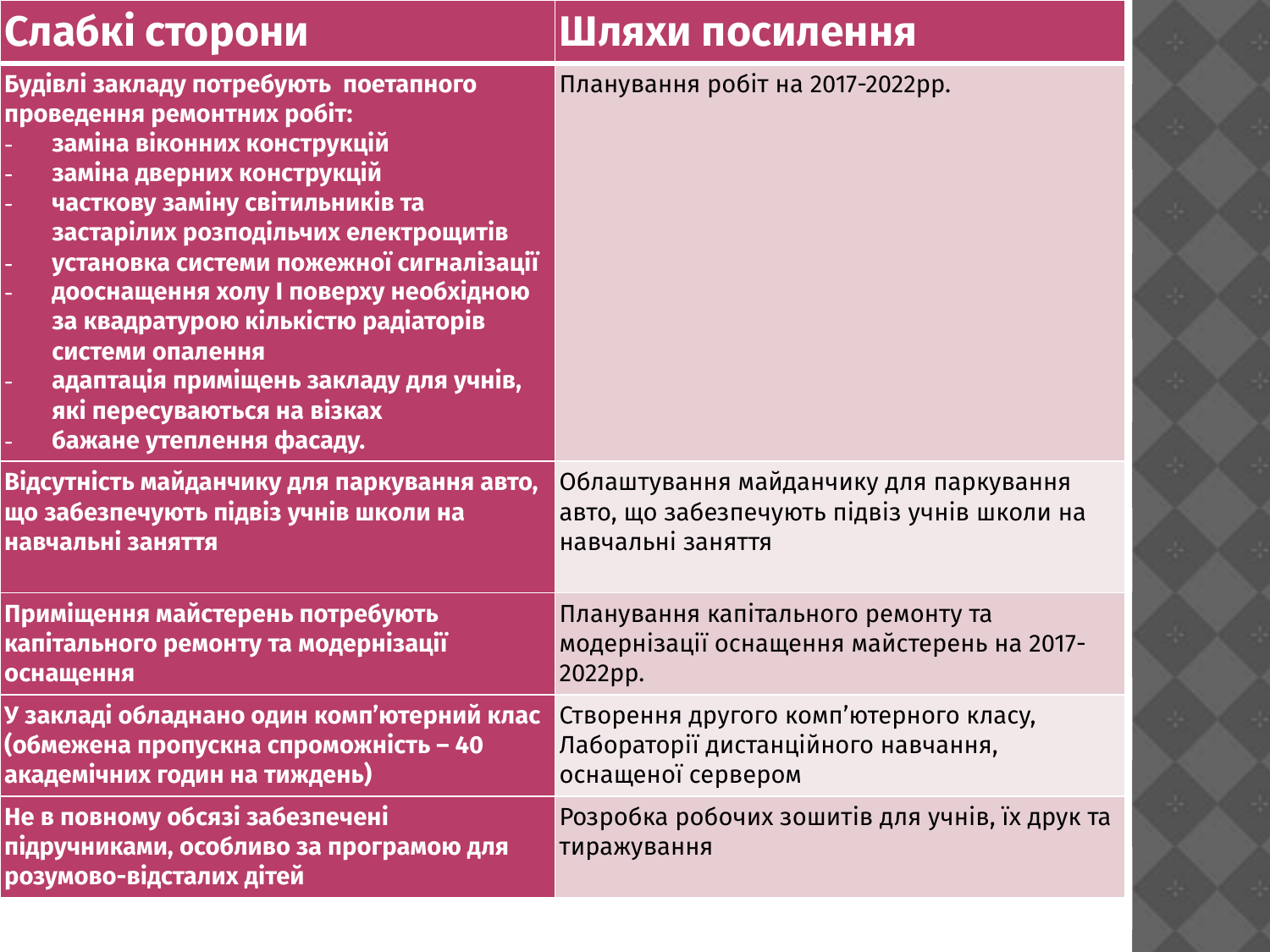

| Слабкі сторони | Шляхи посилення |
| --- | --- |
| Будівлі закладу потребують поетапного проведення ремонтних робіт: заміна віконних конструкцій заміна дверних конструкцій часткову заміну світильників та застарілих розподільчих електрощитів установка системи пожежної сигналізації дооснащення холу І поверху необхідною за квадратурою кількістю радіаторів системи опалення адаптація приміщень закладу для учнів, які пересуваються на візках бажане утеплення фасаду. | Планування робіт на 2017-2022рр. |
| Відсутність майданчику для паркування авто, що забезпечують підвіз учнів школи на навчальні заняття | Облаштування майданчику для паркування авто, що забезпечують підвіз учнів школи на навчальні заняття |
| Приміщення майстерень потребують капітального ремонту та модернізації оснащення | Планування капітального ремонту та модернізації оснащення майстерень на 2017-2022рр. |
| У закладі обладнано один комп’ютерний клас (обмежена пропускна спроможність – 40 академічних годин на тиждень) | Створення другого комп’ютерного класу, Лабораторії дистанційного навчання, оснащеної сервером |
| Не в повному обсязі забезпечені підручниками, особливо за програмою для розумово-відсталих дітей | Розробка робочих зошитів для учнів, їх друк та тиражування |